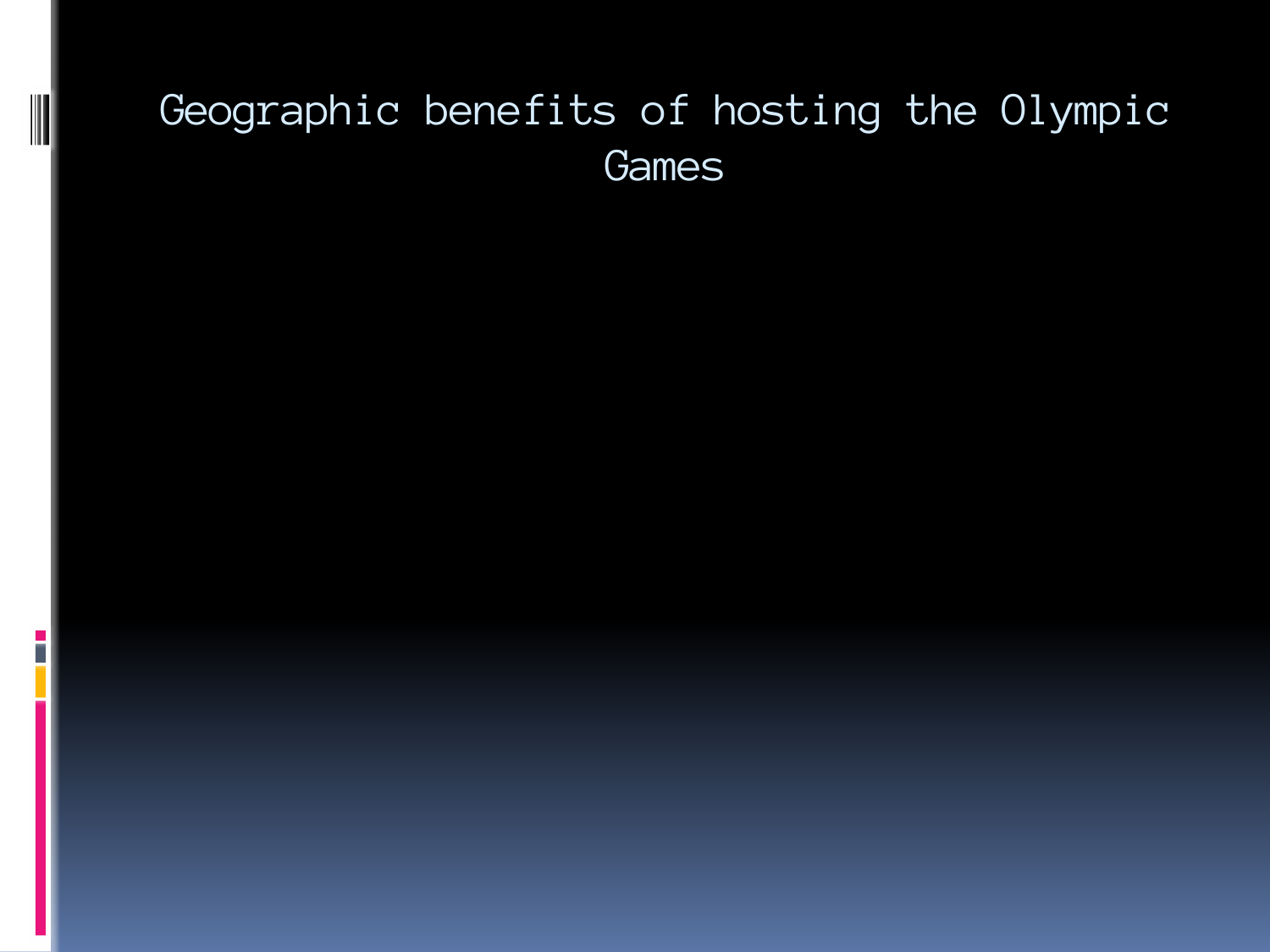

# Geographic benefits of hosting the Olympic Games